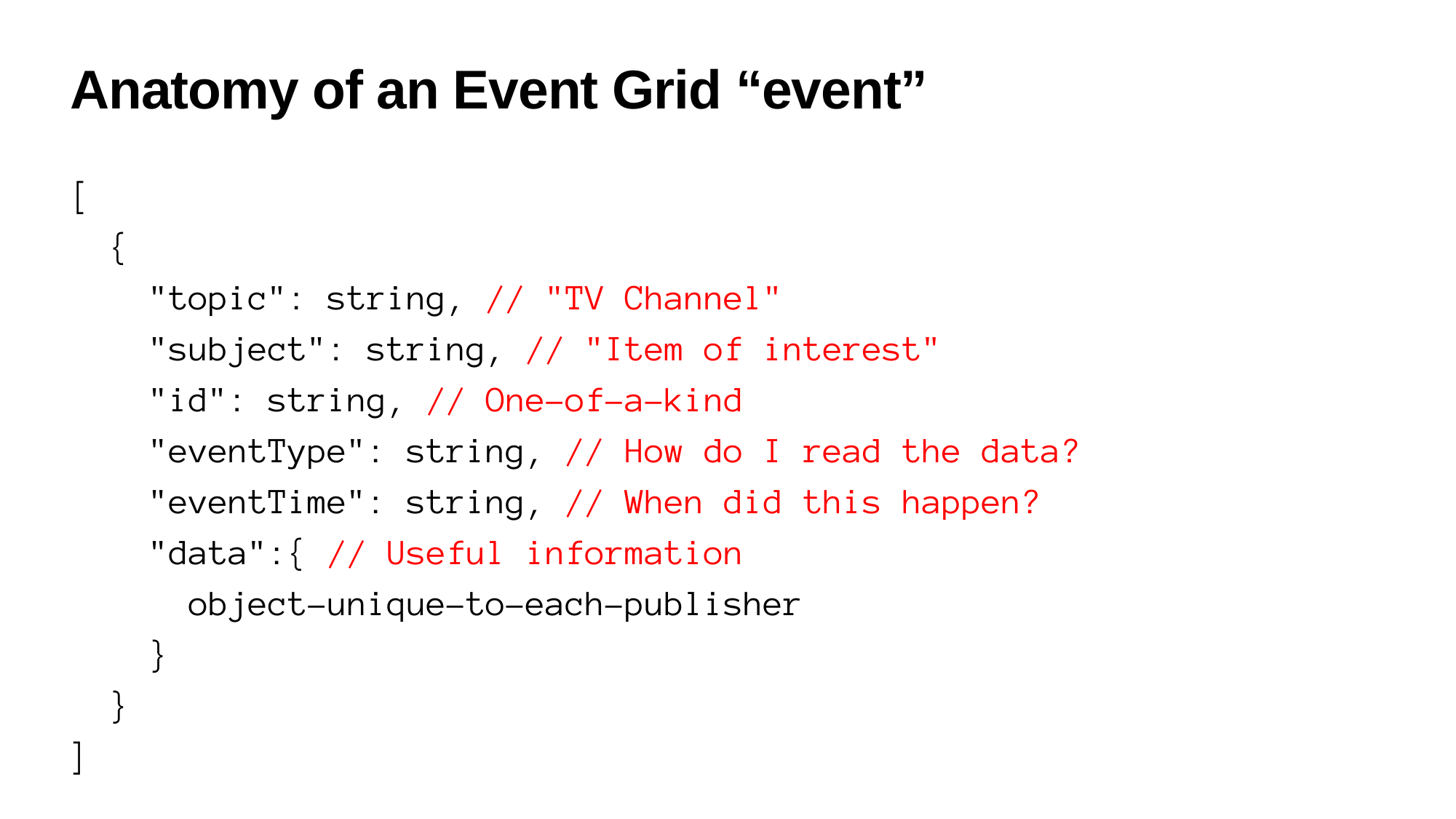

# Anatomy of an Event Grid “event”
[
  {
    "topic": string, // "TV Channel"
    "subject": string, // "Item of interest"
    "id": string, // One-of-a-kind
    "eventType": string, // How do I read the data?
    "eventTime": string, // When did this happen?
    "data":{ // Useful information
      object-unique-to-each-publisher
    }
  }
]